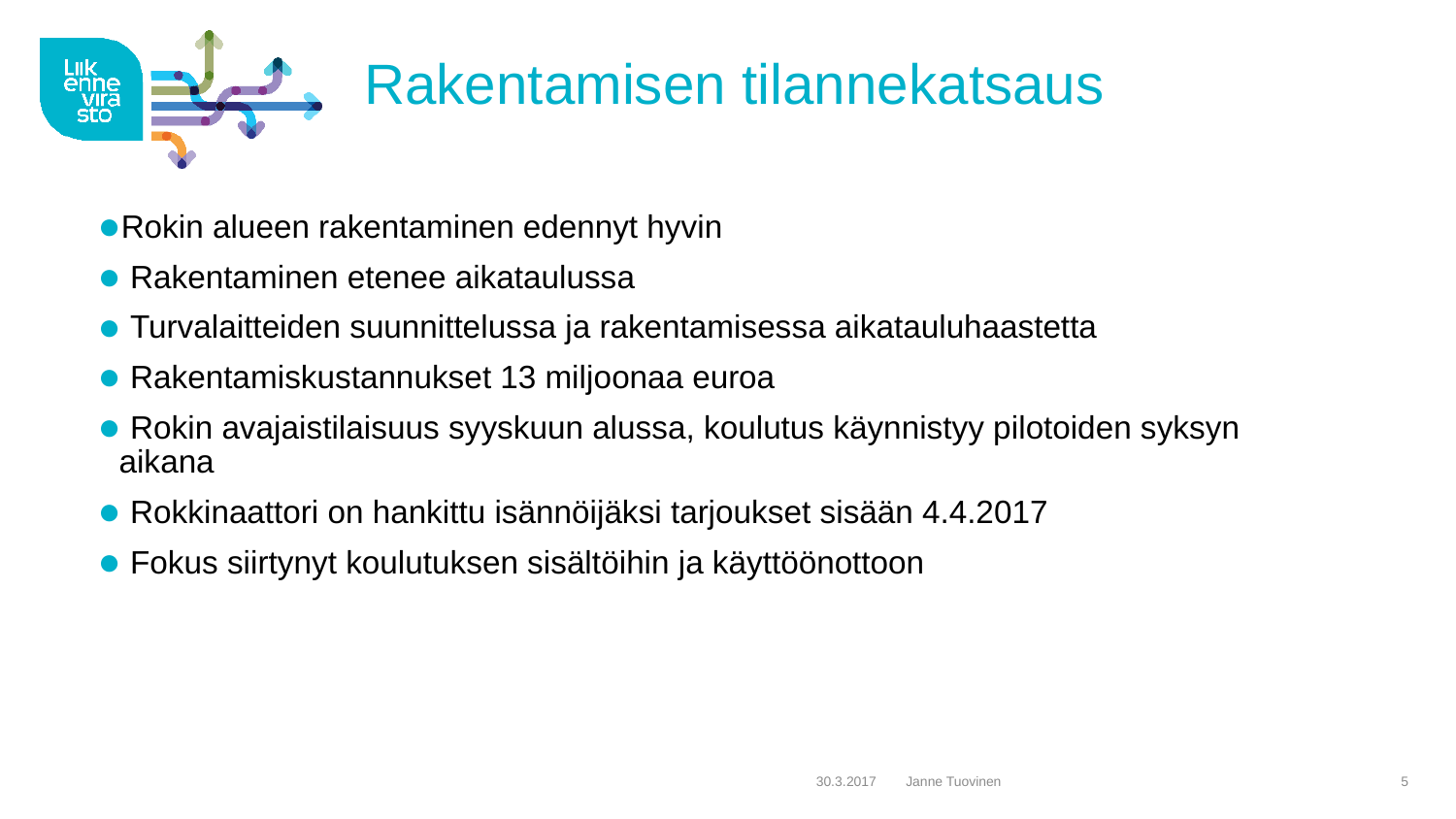

# Rakentamisen tilannekatsaus
Rokin alueen rakentaminen edennyt hyvin
 Rakentaminen etenee aikataulussa
 Turvalaitteiden suunnittelussa ja rakentamisessa aikatauluhaastetta
 Rakentamiskustannukset 13 miljoonaa euroa
 Rokin avajaistilaisuus syyskuun alussa, koulutus käynnistyy pilotoiden syksyn aikana
 Rokkinaattori on hankittu isännöijäksi tarjoukset sisään 4.4.2017
 Fokus siirtynyt koulutuksen sisältöihin ja käyttöönottoon

30.3.2017
Janne Tuovinen
5